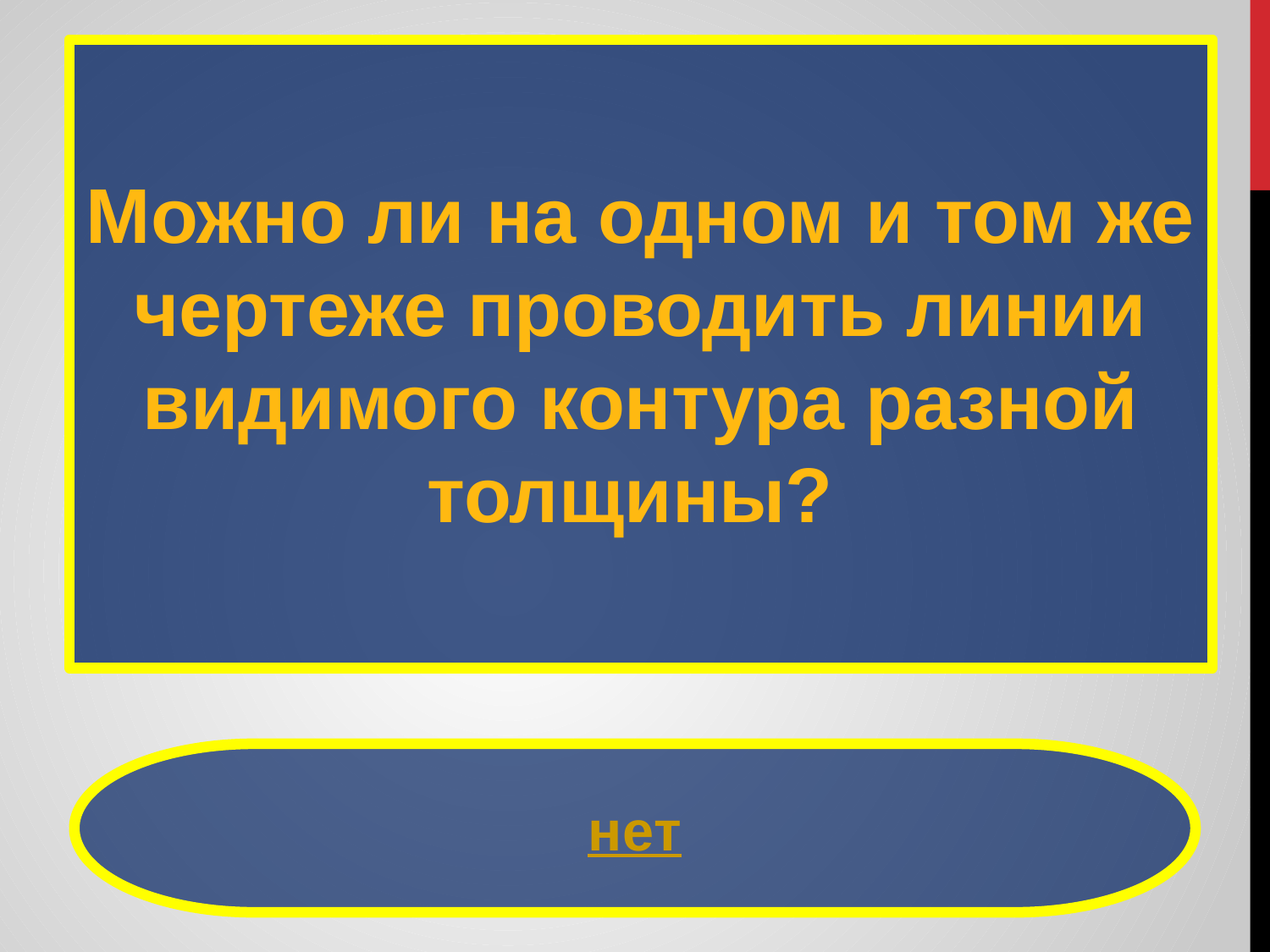

Можно ли на одном и том же чертеже проводить линии видимого контура разной толщины?
нет